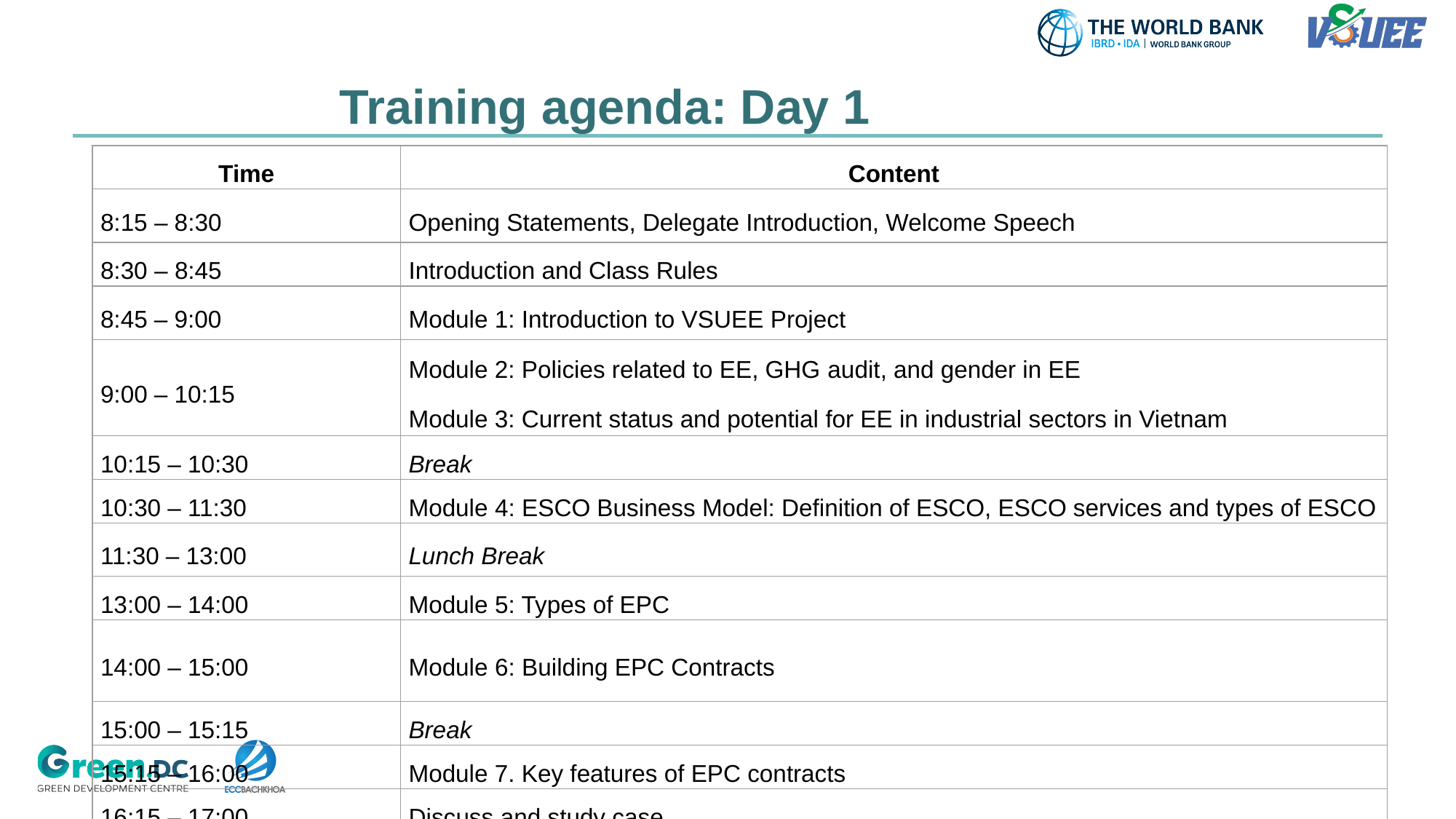

Training agenda: Day 1
| Time | Content |
| --- | --- |
| 8:15 – 8:30 | Opening Statements, Delegate Introduction, Welcome Speech |
| 8:30 – 8:45 | Introduction and Class Rules |
| 8:45 – 9:00 | Module 1: Introduction to VSUEE Project |
| 9:00 – 10:15 | Module 2: Policies related to EE, GHG audit, and gender in EE Module 3: Current status and potential for EE in industrial sectors in Vietnam |
| 10:15 – 10:30 | Break |
| 10:30 – 11:30 | Module 4: ESCO Business Model: Definition of ESCO, ESCO services and types of ESCO |
| 11:30 – 13:00 | Lunch Break |
| 13:00 – 14:00 | Module 5: Types of EPC |
| 14:00 – 15:00 | Module 6: Building EPC Contracts |
| 15:00 – 15:15 | Break |
| 15:15 – 16:00 | Module 7. Key features of EPC contracts |
| 16:15 – 17:00 | Discuss and study case |